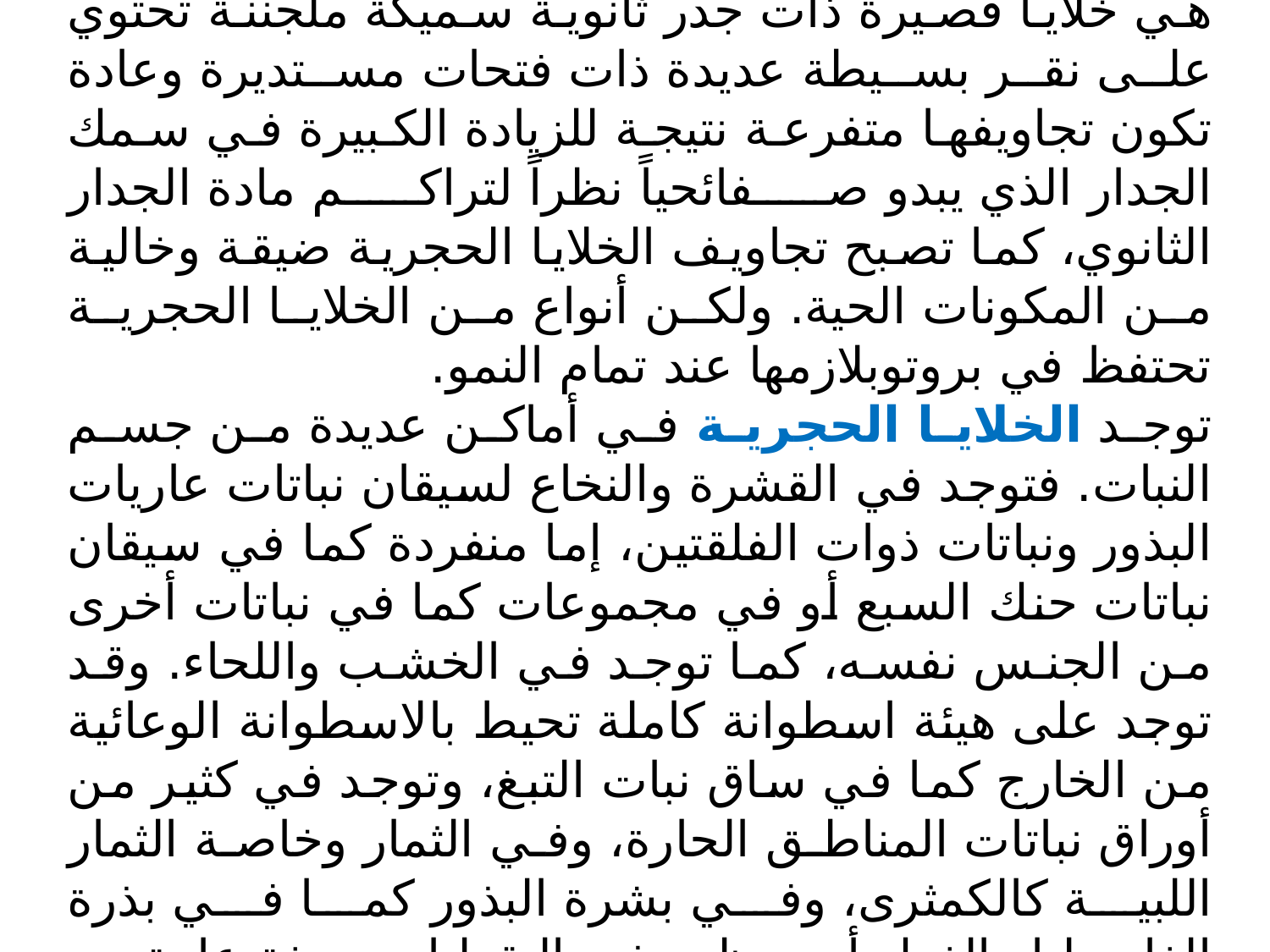

الخلايا الحجرية Sclereids
	هي خلايا قصيرة ذات جدر ثانوية سميكة ملجننة تحتوي على نقر بسيطة عديدة ذات فتحات مستديرة وعادة تكون تجاويفها متفرعة نتيجة للزيادة الكبيرة في سمك الجدار الذي يبدو صفائحياً نظراً لتراكم مادة الجدار الثانوي، كما تصبح تجاويف الخلايا الحجرية ضيقة وخالية من المكونات الحية. ولكن أنواع من الخلايا الحجرية تحتفظ في بروتوبلازمها عند تمام النمو.
	توجد الخلايا الحجرية في أماكن عديدة من جسم النبات. فتوجد في القشرة والنخاع لسيقان نباتات عاريات البذور ونباتات ذوات الفلقتين، إما منفردة كما في سيقان نباتات حنك السبع أو في مجموعات كما في نباتات أخرى من الجنس نفسه، كما توجد في الخشب واللحاء. وقد توجد على هيئة اسطوانة كاملة تحيط بالاسطوانة الوعائية من الخارج كما في ساق نبات التبغ، وتوجد في كثير من أوراق نباتات المناطق الحارة، وفي الثمار وخاصة الثمار اللبية كالكمثرى، وفي بشرة البذور كما في بذرة الفاصوليا والفول أو معظم بذور البقوليات بصفة عامة.